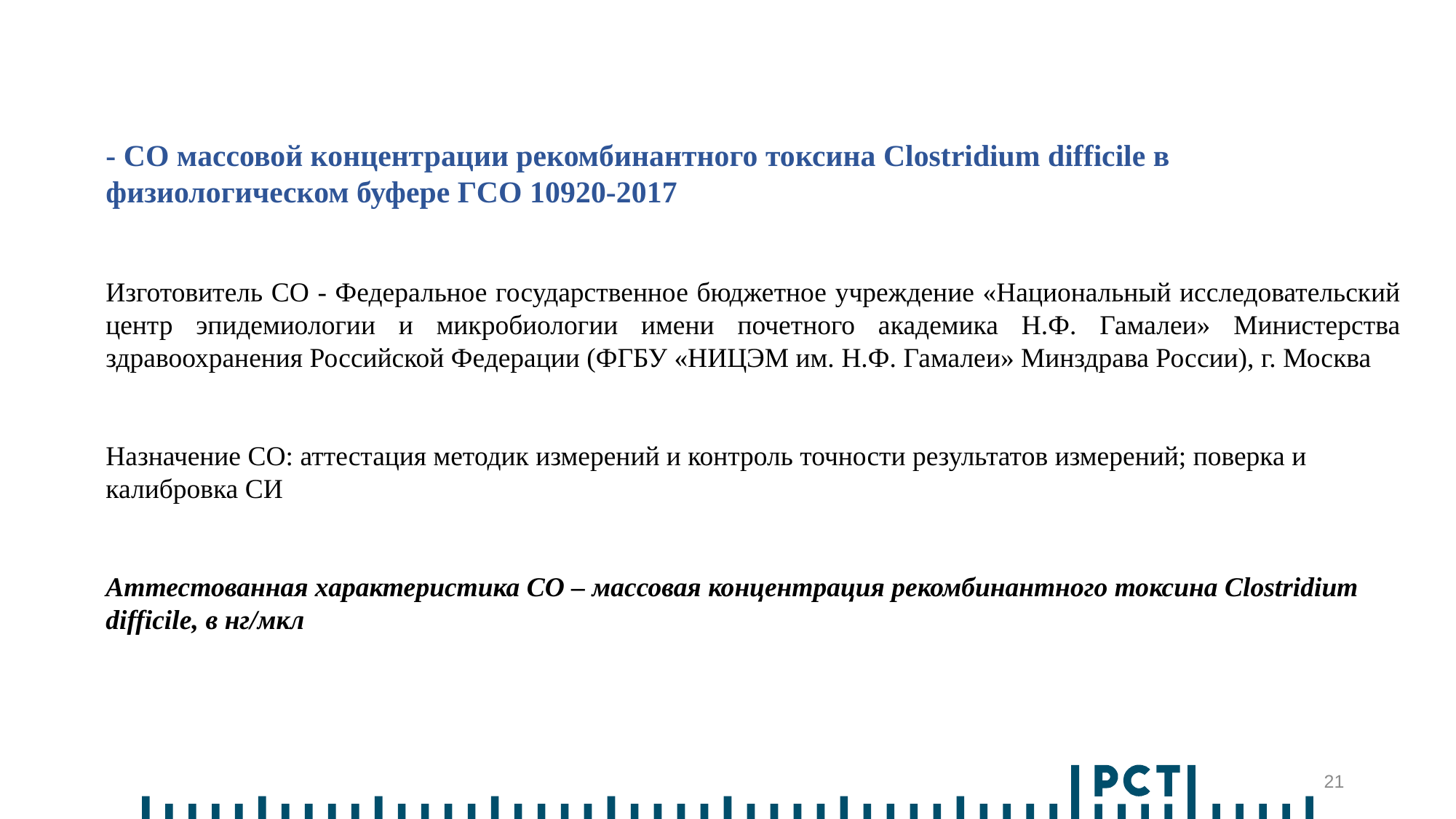

- СО массовой концентрации рекомбинантного токсина Clostridium difficile в физиологическом буфере ГСО 10920-2017

Изготовитель СО - Федеральное государственное бюджетное учреждение «Национальный исследовательский центр эпидемиологии и микробиологии имени почетного академика Н.Ф. Гамалеи» Министерства здравоохранения Российской Федерации (ФГБУ «НИЦЭМ им. Н.Ф. Гамалеи» Минздрава России), г. Москва

Назначение СО: аттестация методик измерений и контроль точности результатов измерений; поверка и калибровка СИ

Аттестованная характеристика СО – массовая концентрация рекомбинантного токсина Clostridium difficile, в нг/мкл
21